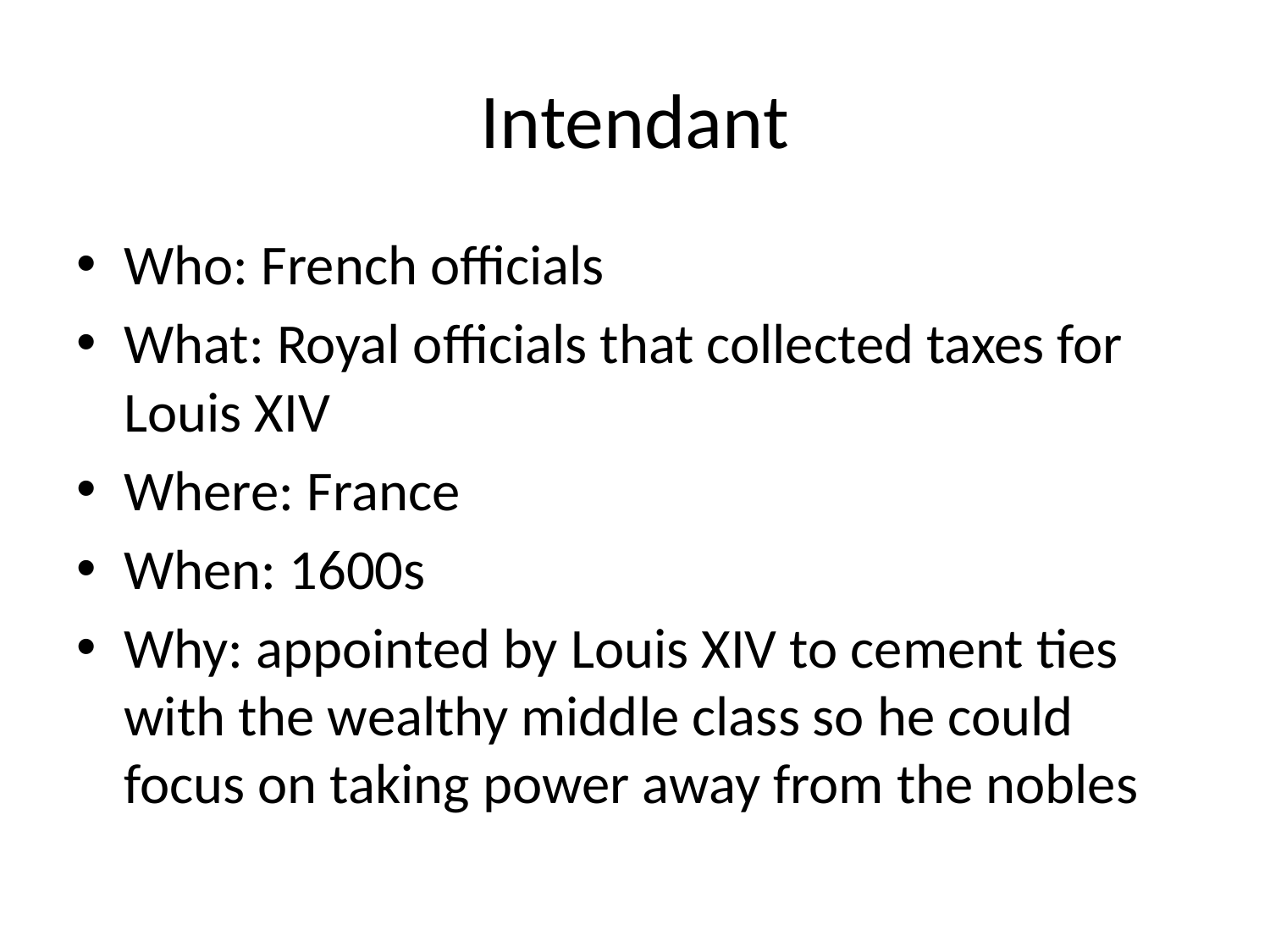

# Intendant
Who: French officials
What: Royal officials that collected taxes for Louis XIV
Where: France
When: 1600s
Why: appointed by Louis XIV to cement ties with the wealthy middle class so he could focus on taking power away from the nobles